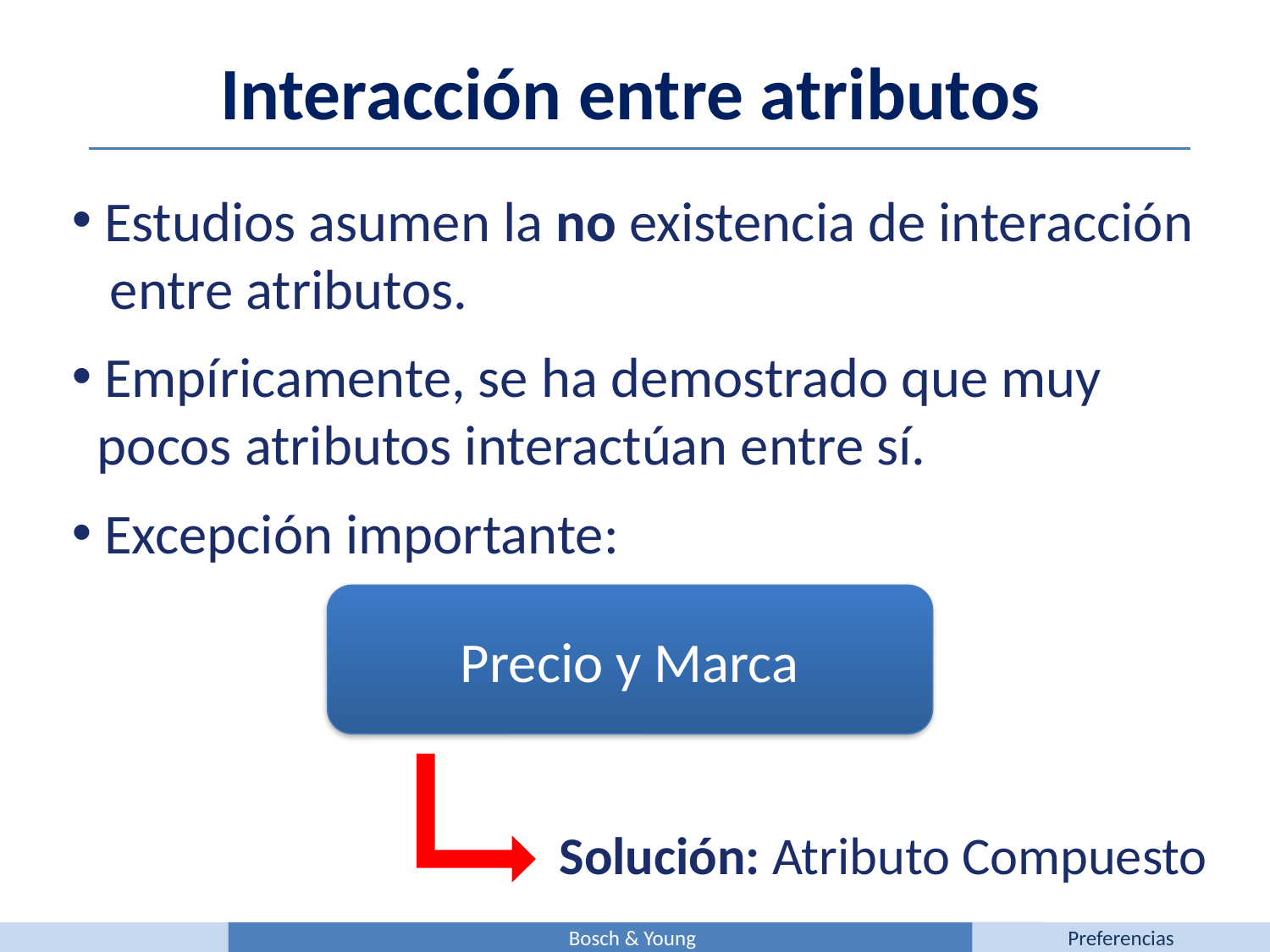

Interacción entre atributos
 Estudios asumen la no existencia de interacción
   entre atributos.

 Empíricamente, se ha demostrado que muy
  pocos atributos interactúan entre sí.

 Excepción importante:
Precio y Marca

Solución: Atributo Compuesto

Bosch & Young
Preferencias